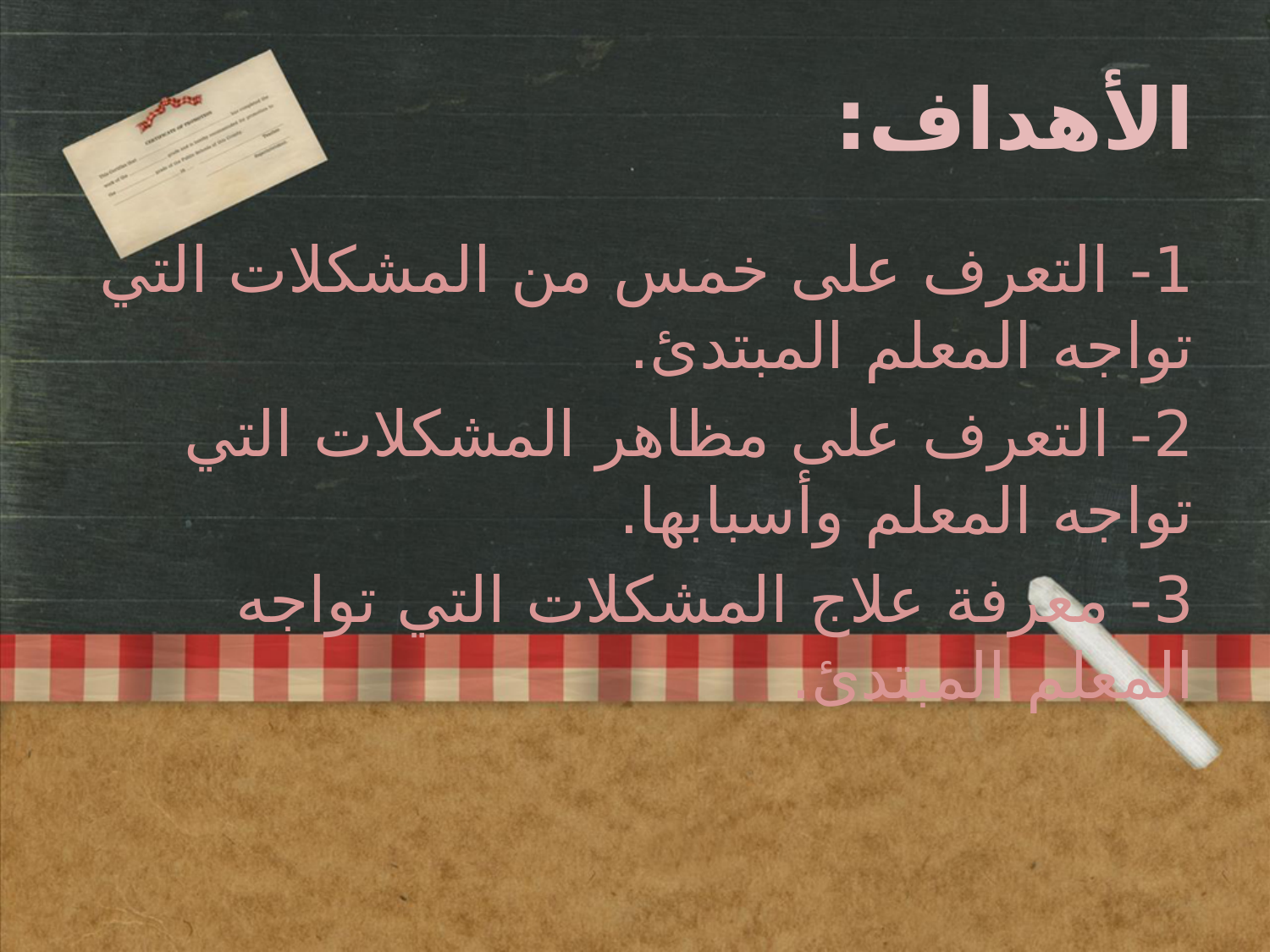

# الأهداف:
1- التعرف على خمس من المشكلات التي تواجه المعلم المبتدئ.
2- التعرف على مظاهر المشكلات التي تواجه المعلم وأسبابها.
3- معرفة علاج المشكلات التي تواجه المعلم المبتدئ.